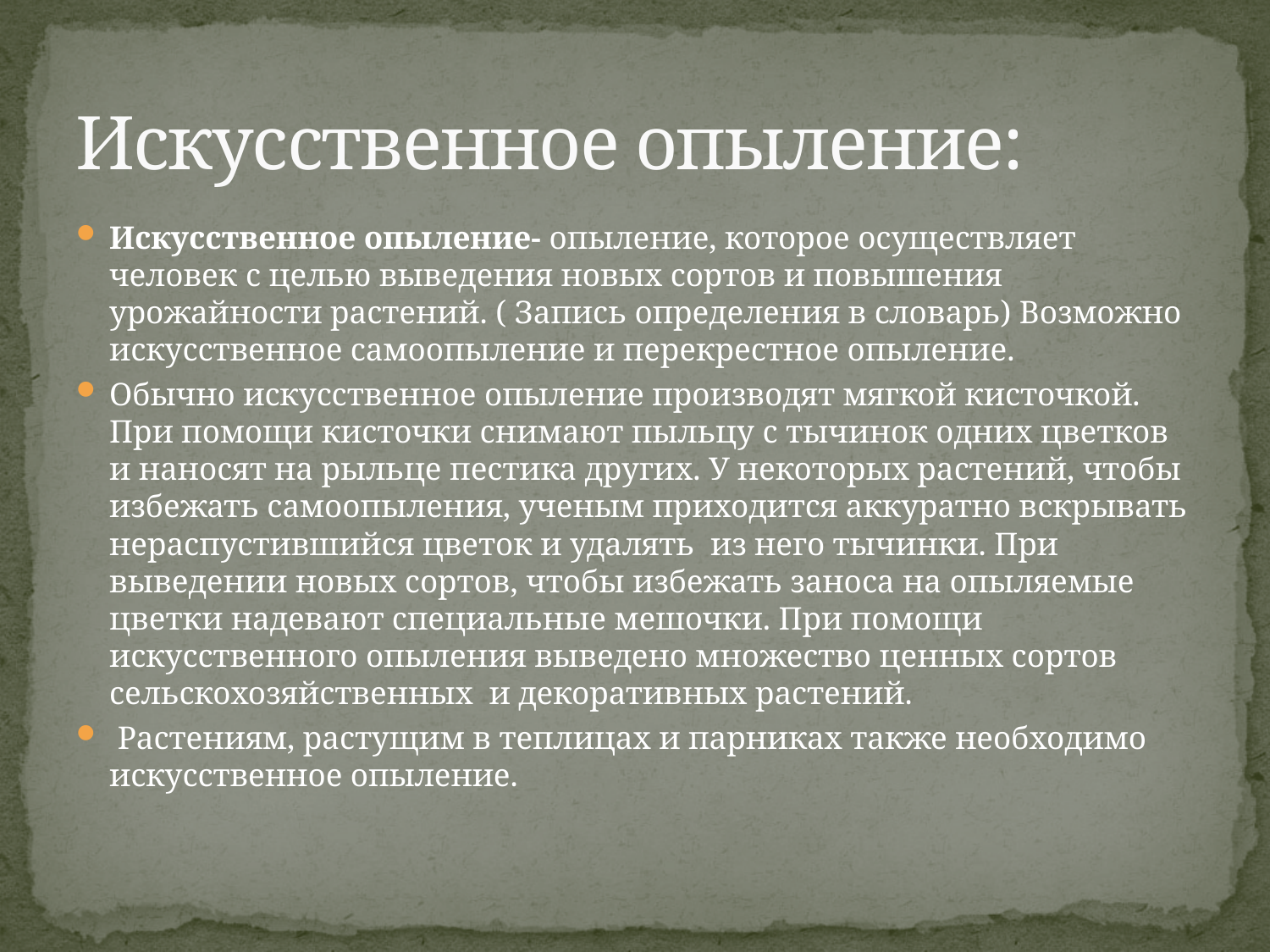

# Искусственное опыление:
Искусственное опыление- опыление, которое осуществляет человек с целью выведения новых сортов и повышения урожайности растений. ( Запись определения в словарь) Возможно искусственное самоопыление и перекрестное опыление.
Обычно искусственное опыление производят мягкой кисточкой. При помощи кисточки снимают пыльцу с тычинок одних цветков и наносят на рыльце пестика других. У некоторых растений, чтобы избежать самоопыления, ученым приходится аккуратно вскрывать нераспустившийся цветок и удалять  из него тычинки. При выведении новых сортов, чтобы избежать заноса на опыляемые цветки надевают специальные мешочки. При помощи искусственного опыления выведено множество ценных сортов сельскохозяйственных  и декоративных растений.
 Растениям, растущим в теплицах и парниках также необходимо искусственное опыление.